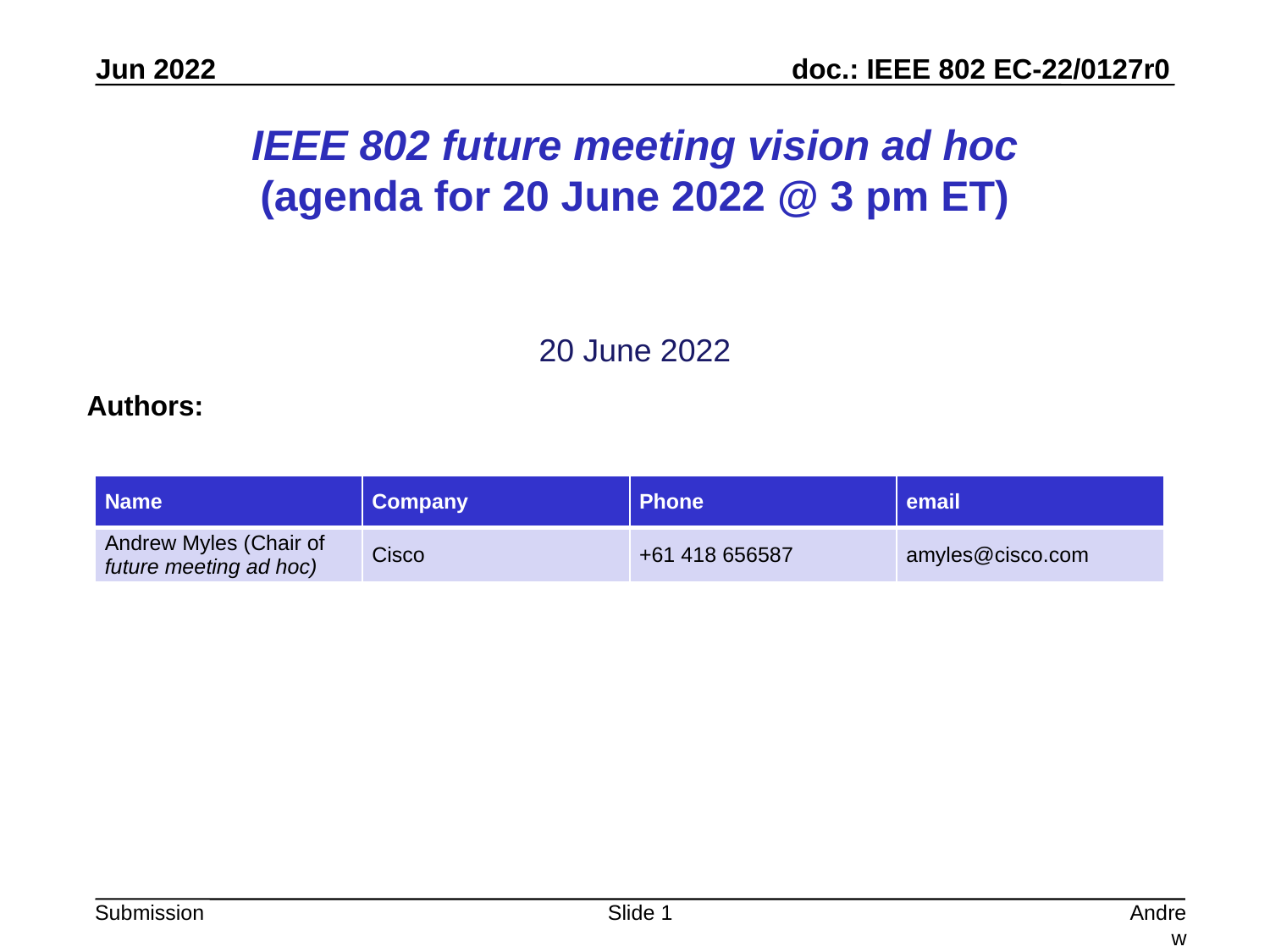

# IEEE 802 future meeting vision ad hoc (agenda for 20 June 2022 @ 3 pm ET)
20 June 2022
Authors:
| Name | Company | Phone | email |
| --- | --- | --- | --- |
| Andrew Myles (Chair of future meeting ad hoc) | Cisco | +61 418 656587 | amyles@cisco.com |
Slide 1
Andrew Myles, Cisco